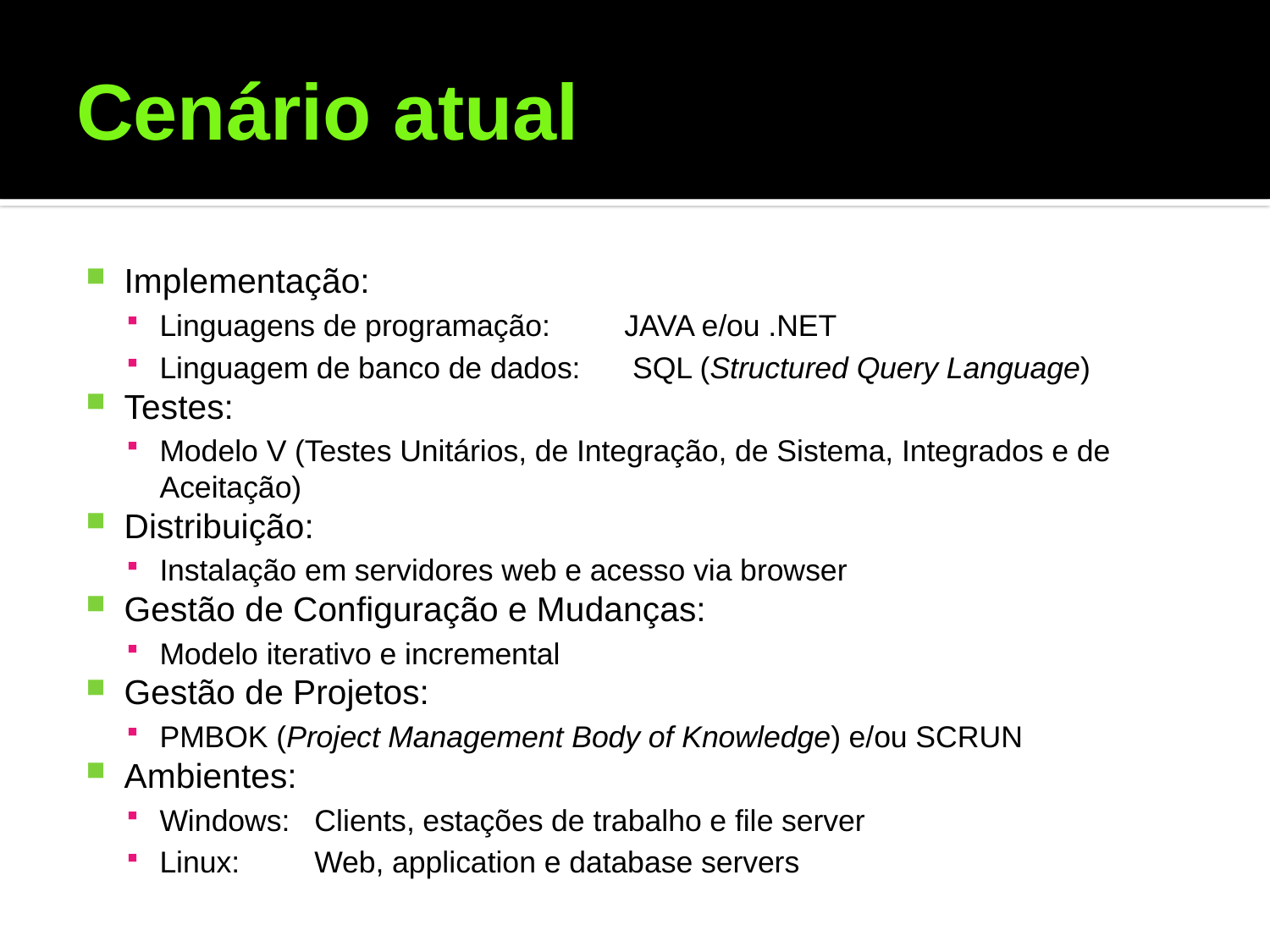

# Cenário atual
Implementação:
Linguagens de programação:	JAVA e/ou .NET
Linguagem de banco de dados:	 SQL (Structured Query Language)
Testes:
Modelo V (Testes Unitários, de Integração, de Sistema, Integrados e de Aceitação)
Distribuição:
Instalação em servidores web e acesso via browser
Gestão de Configuração e Mudanças:
Modelo iterativo e incremental
Gestão de Projetos:
PMBOK (Project Management Body of Knowledge) e/ou SCRUN
Ambientes:
Windows:	Clients, estações de trabalho e file server
Linux:	Web, application e database servers